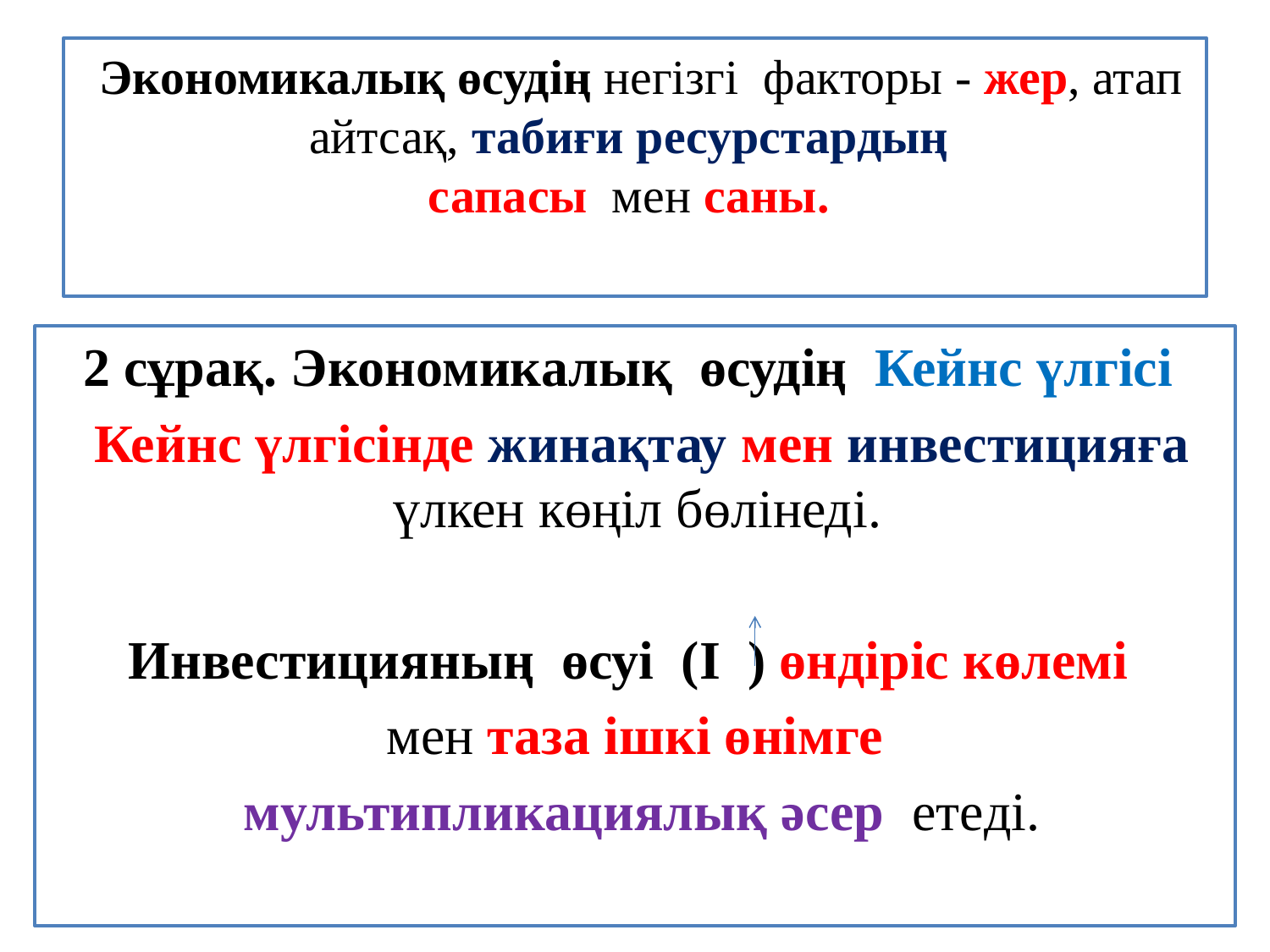

# Экономикалық өсудің негізгі  факторы - жер, атап айтсақ, табиғи ресурстардың сапасы  мен саны.
2 сұрақ. Экономикалық  өсудің  Кейнс үлгісі
 Кейнс үлгісінде жинақтау мен инвестицияға үлкен көңіл бөлінеді.

Инвестицияның  өсуі  (I  ) өндіріс көлемі
мен таза ішкі өнімге
 мультипликациялық әсер  етеді.